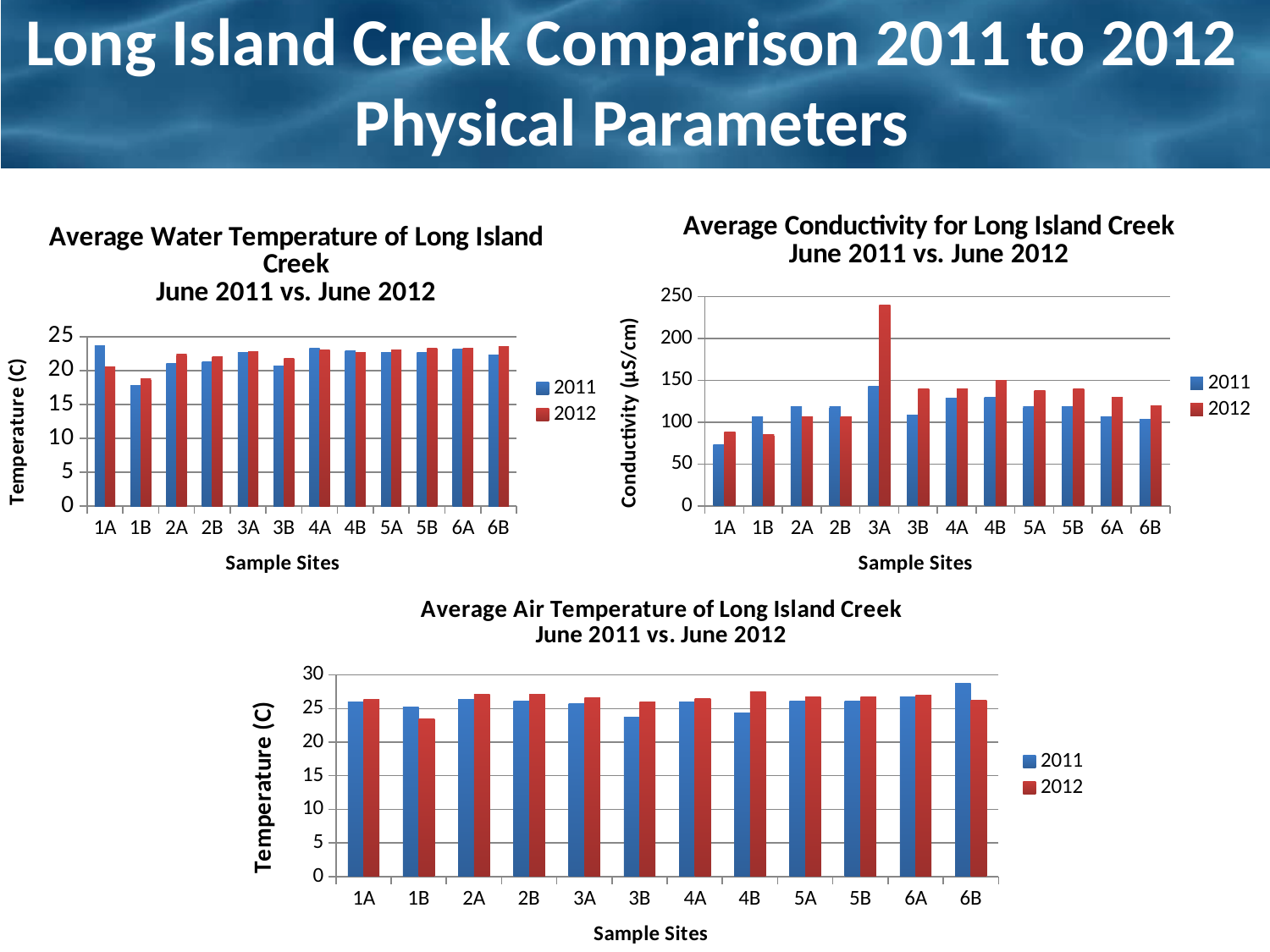

# Long Island Creek Comparison 2011 to 2012 Physical Parameters

### Chart: Average Conductivity for Long Island Creek
June 2011 vs. June 2012

| Category |  |  |
|---|---|---|
| 1A | 73.3 | 88.0 |
| 1B | 106.7 | 85.0 |
| 2A | 118.3 | 106.75 |
| 2B | 118.3 | 106.85 |
| 3A | 143.3 | 240.0 |
| 3B | 108.3 | 140.0 |
| 4A | 128.3 | 140.0 |
| 4B | 130.0 | 150.0 |
| 5A | 118.3 | 137.5 |
| 5B | 118.3 | 140.0 |
| 6A | 106.7 | 130.0 |
| 6B | 103.3 | 120.0 |

### Chart: Average Water Temperature of Long Island Creek June 2011 vs. June 2012

| Category |  |  |
|---|---|---|
| 1A | 23.7 | 20.5 |
| 1B | 17.8 | 18.75 |
| 2A | 21.1 | 22.4 |
| 2B | 21.3 | 22.03 |
| 3A | 22.7 | 22.8 |
| 3B | 20.7 | 21.83 |
| 4A | 23.3 | 23.0 |
| 4B | 22.9 | 22.6 |
| 5A | 22.7 | 23.08 |
| 5B | 22.7 | 23.3 |
| 6A | 23.2 | 23.3 |
| 6B | 22.3 | 23.6 |

### Chart: Average Air Temperature of Long Island Creek June 2011 vs. June 2012

| Category |  |  |
|---|---|---|
| 1A | 26.0 | 26.4 |
| 1B | 25.2 | 23.5 |
| 2A | 26.4 | 27.1 |
| 2B | 26.1 | 27.1 |
| 3A | 25.8 | 26.6 |
| 3B | 23.7 | 26.0 |
| 4A | 26.0 | 26.5 |
| 4B | 24.3 | 27.5 |
| 5A | 26.1 | 26.8 |
| 5B | 26.1 | 26.8 |
| 6A | 26.8 | 27.0 |
| 6B | 28.7 | 26.3 |